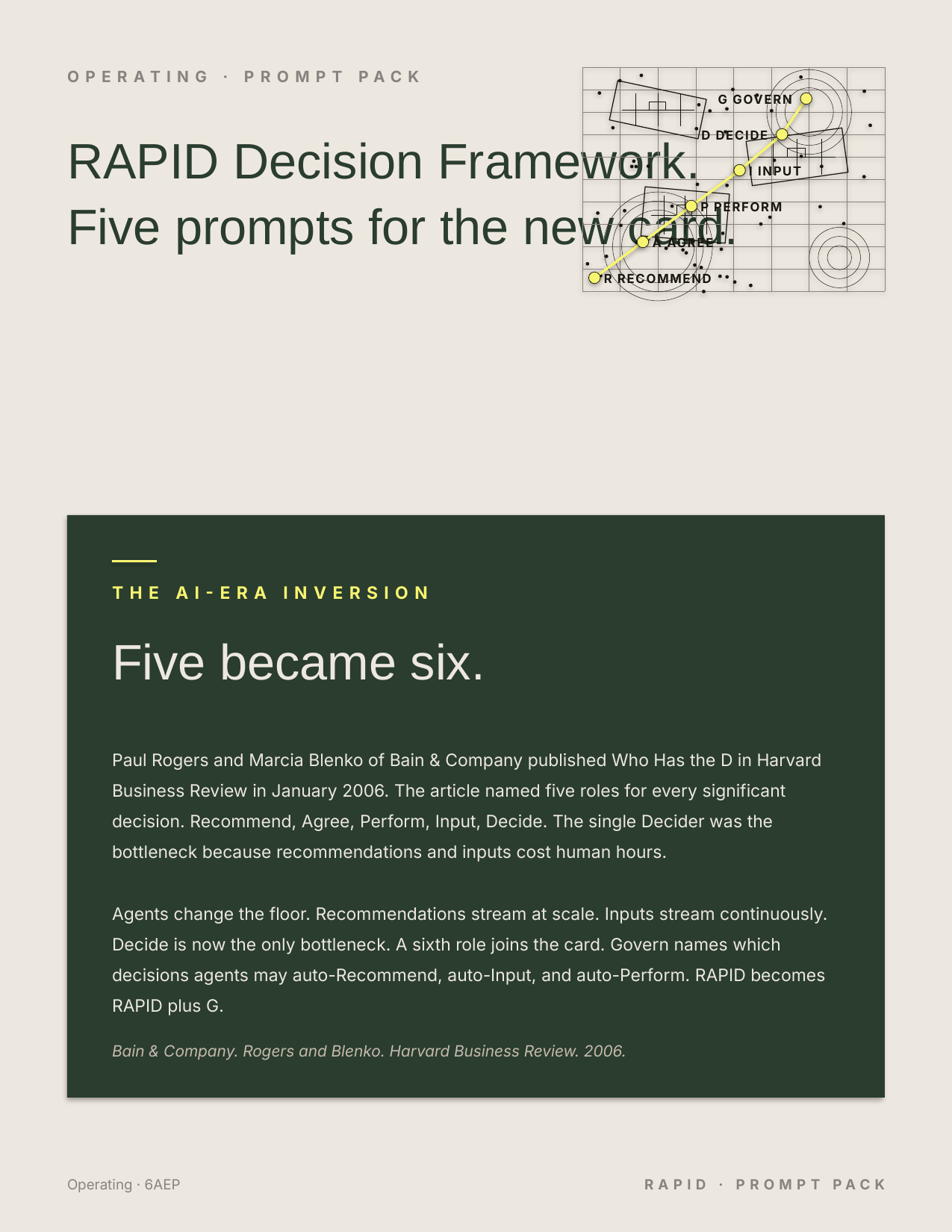

OPERATING · PROMPT PACK

G GOVERN

RAPID Decision Framework.
Five prompts for the new card.

D DECIDE

I INPUT

P PERFORM

A AGREE

R RECOMMEND

THE AI-ERA INVERSION
Five became six.
Paul Rogers and Marcia Blenko of Bain & Company published Who Has the D in Harvard Business Review in January 2006. The article named five roles for every significant decision. Recommend, Agree, Perform, Input, Decide. The single Decider was the bottleneck because recommendations and inputs cost human hours.

Agents change the floor. Recommendations stream at scale. Inputs stream continuously. Decide is now the only bottleneck. A sixth role joins the card. Govern names which decisions agents may auto-Recommend, auto-Input, and auto-Perform. RAPID becomes RAPID plus G.
Bain & Company. Rogers and Blenko. Harvard Business Review. 2006.
Operating · 6AEP
RAPID · PROMPT PACK